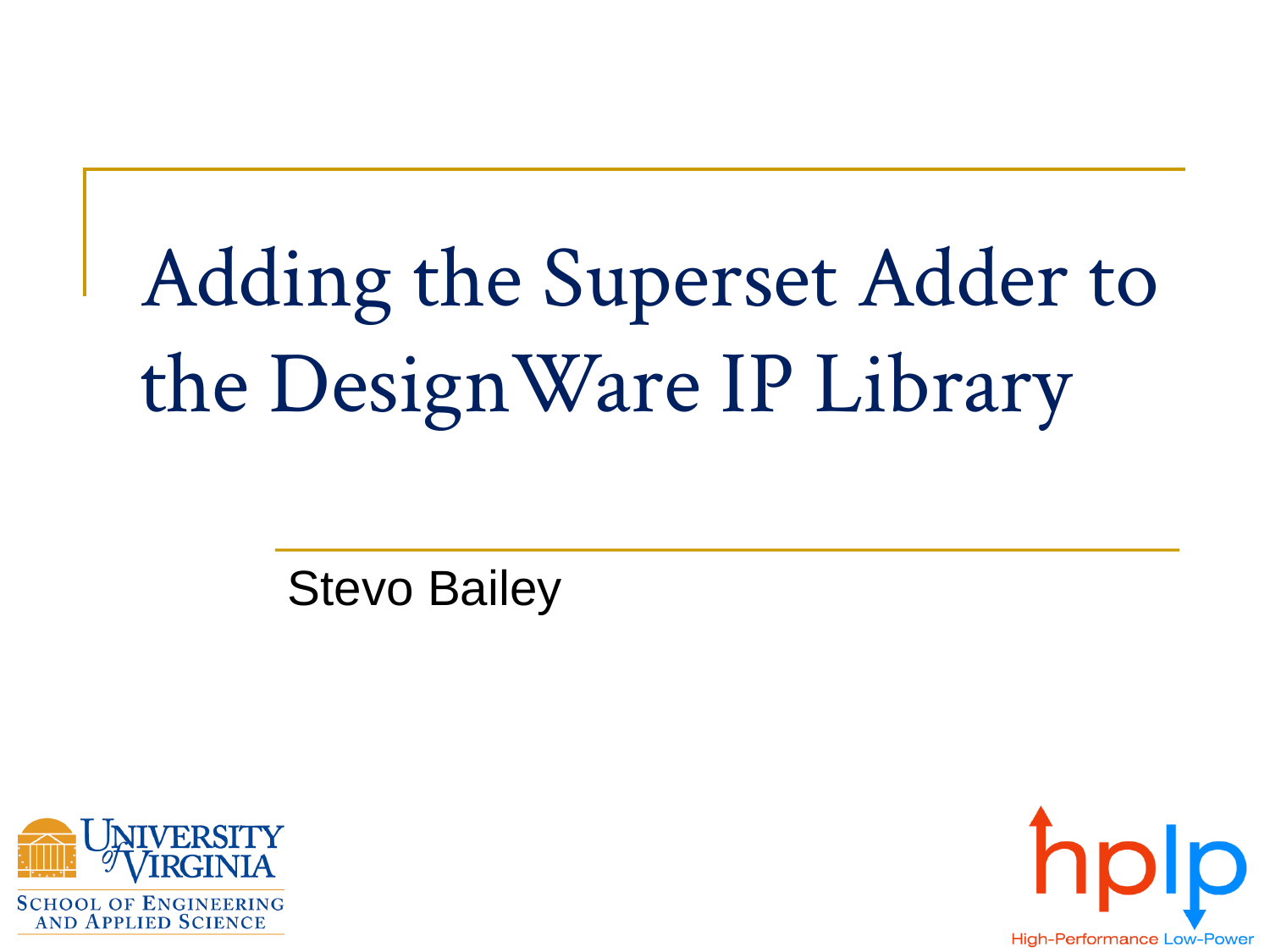

# Adding the Superset Adder to the DesignWare IP Library
Stevo Bailey